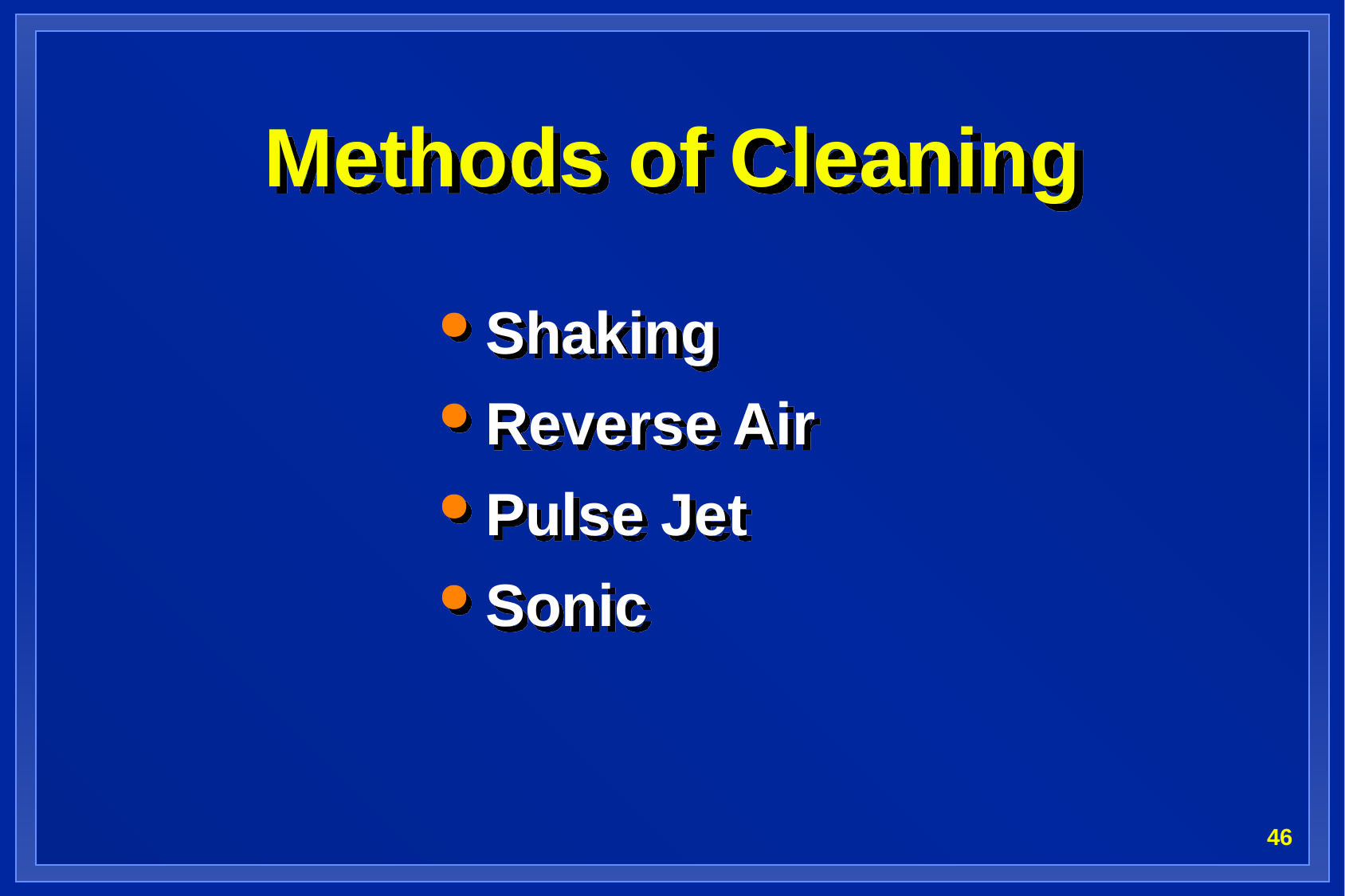

# Methods of Cleaning
Shaking
Reverse Air
Pulse Jet
Sonic
46